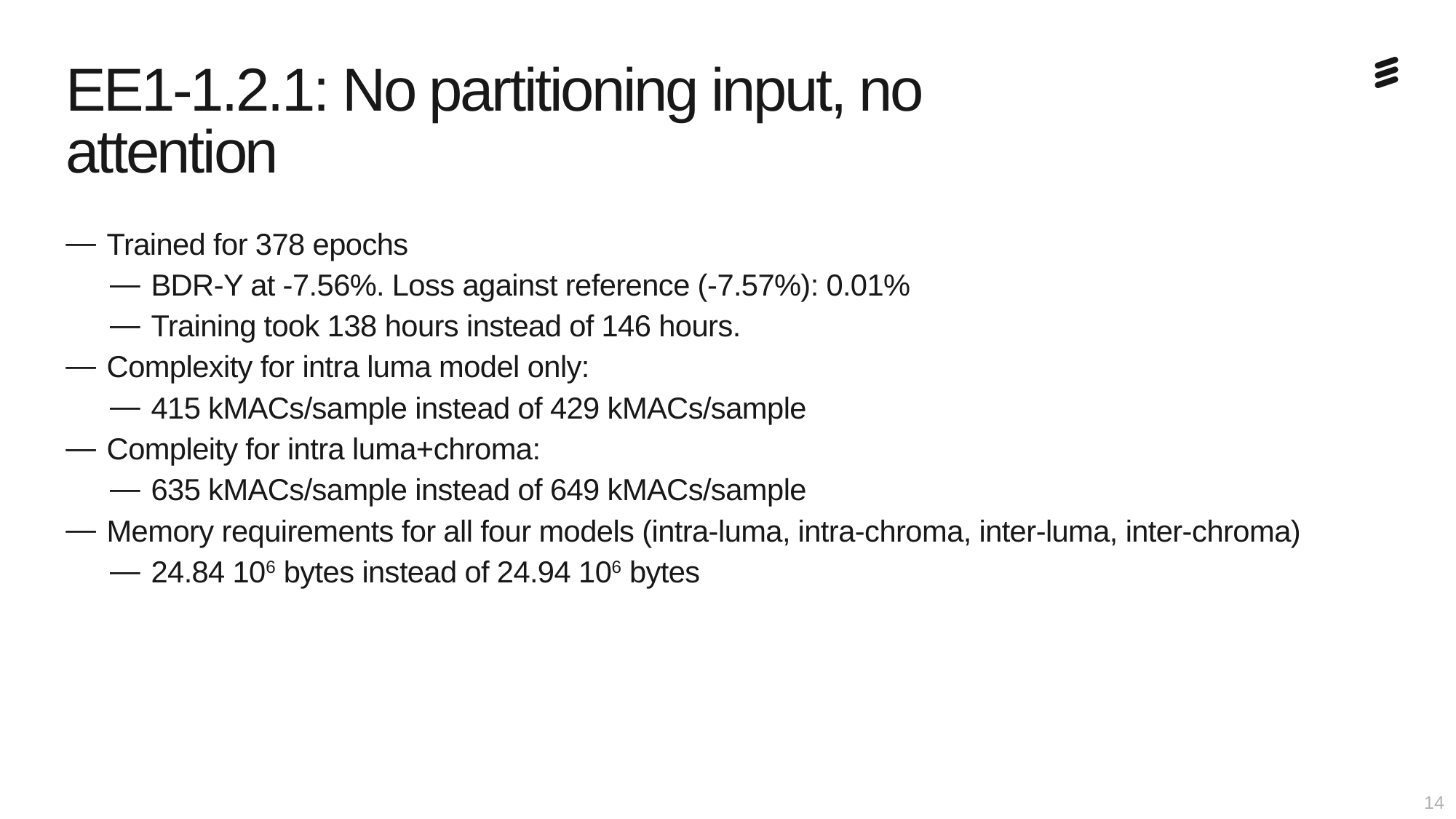

# EE1-1.2.1: No partitioning input, no attention
Trained for 378 epochs
BDR-Y at -7.56%. Loss against reference (-7.57%): 0.01%
Training took 138 hours instead of 146 hours.
Complexity for intra luma model only:
415 kMACs/sample instead of 429 kMACs/sample
Compleity for intra luma+chroma:
635 kMACs/sample instead of 649 kMACs/sample
Memory requirements for all four models (intra-luma, intra-chroma, inter-luma, inter-chroma)
24.84 106 bytes instead of 24.94 106 bytes

14